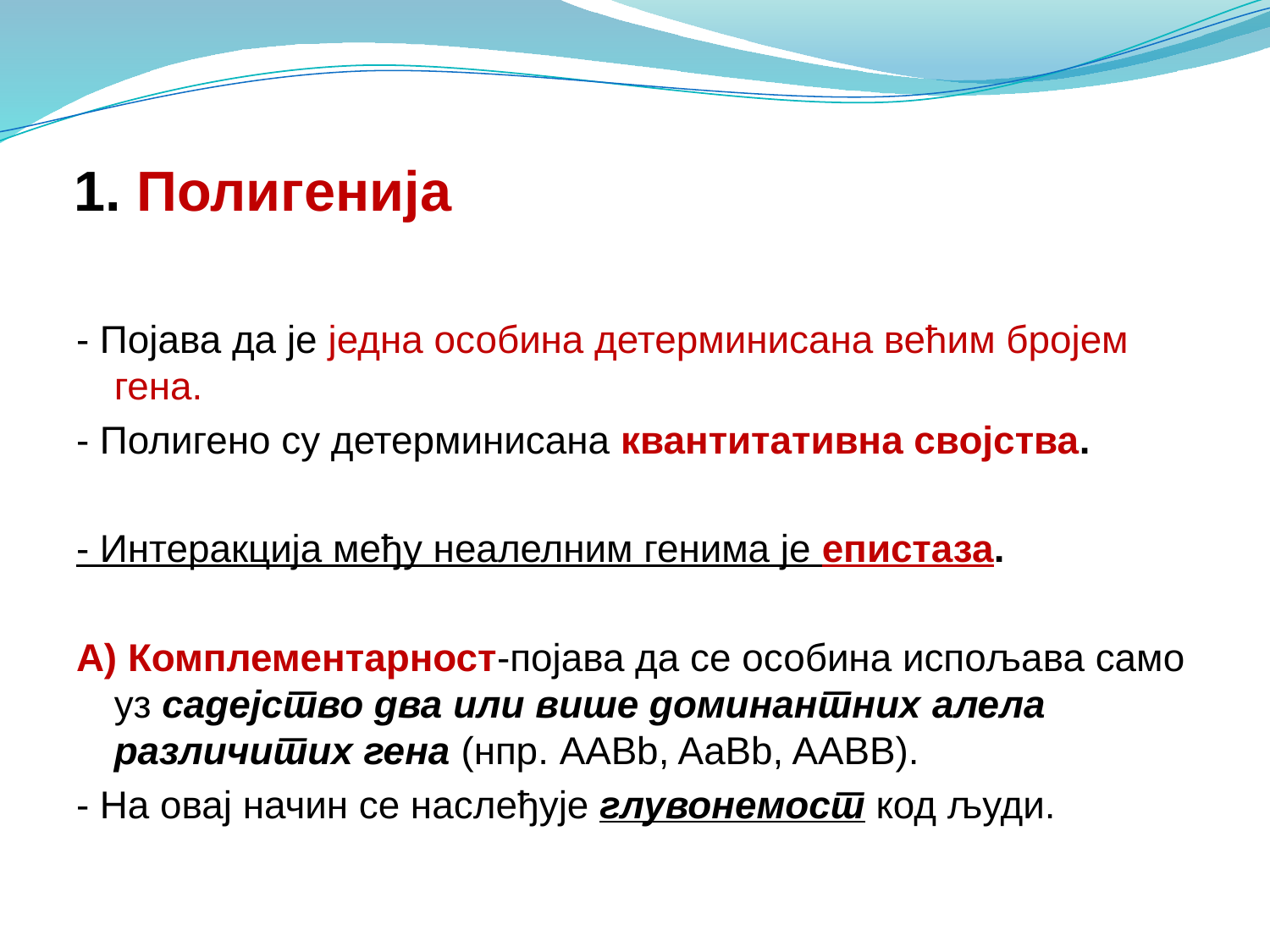

# 1. Полигенија

- Појава да је једна особина детерминисана већим бројем гена.
- Полигено су детерминисана квантитативна својства.

- Интеракција међу неалелним генима је епистаза.

А) Комплементарност-појава да се особина испољава само уз садејство два или више доминантних алела различитих гена (нпр. AABb, AaBb, AABB).
- На овај начин се наслеђује глувонемост код људи.